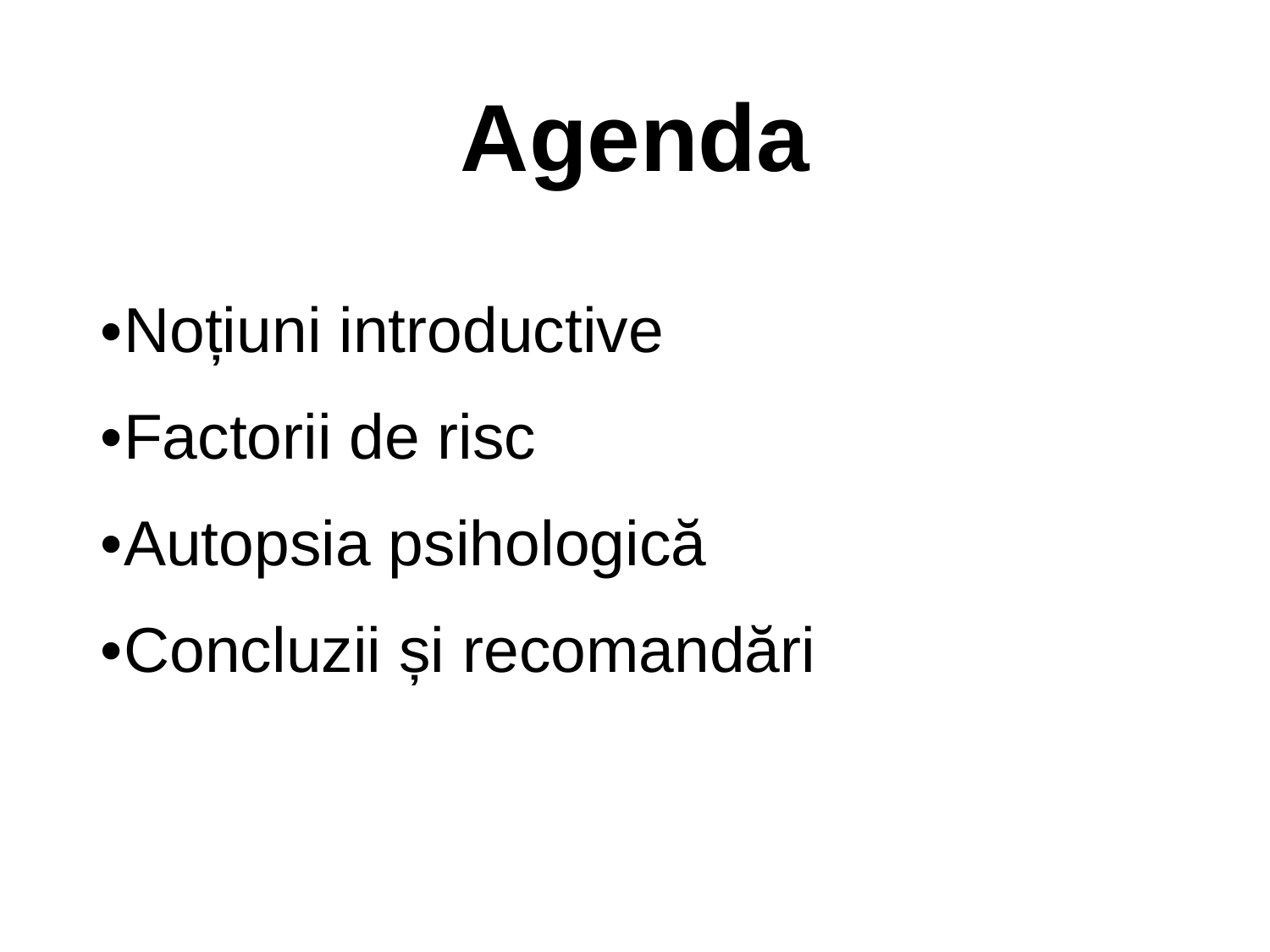

# Agenda
Noțiuni introductive
Factorii de risc
Autopsia psihologică
Concluzii și recomandări